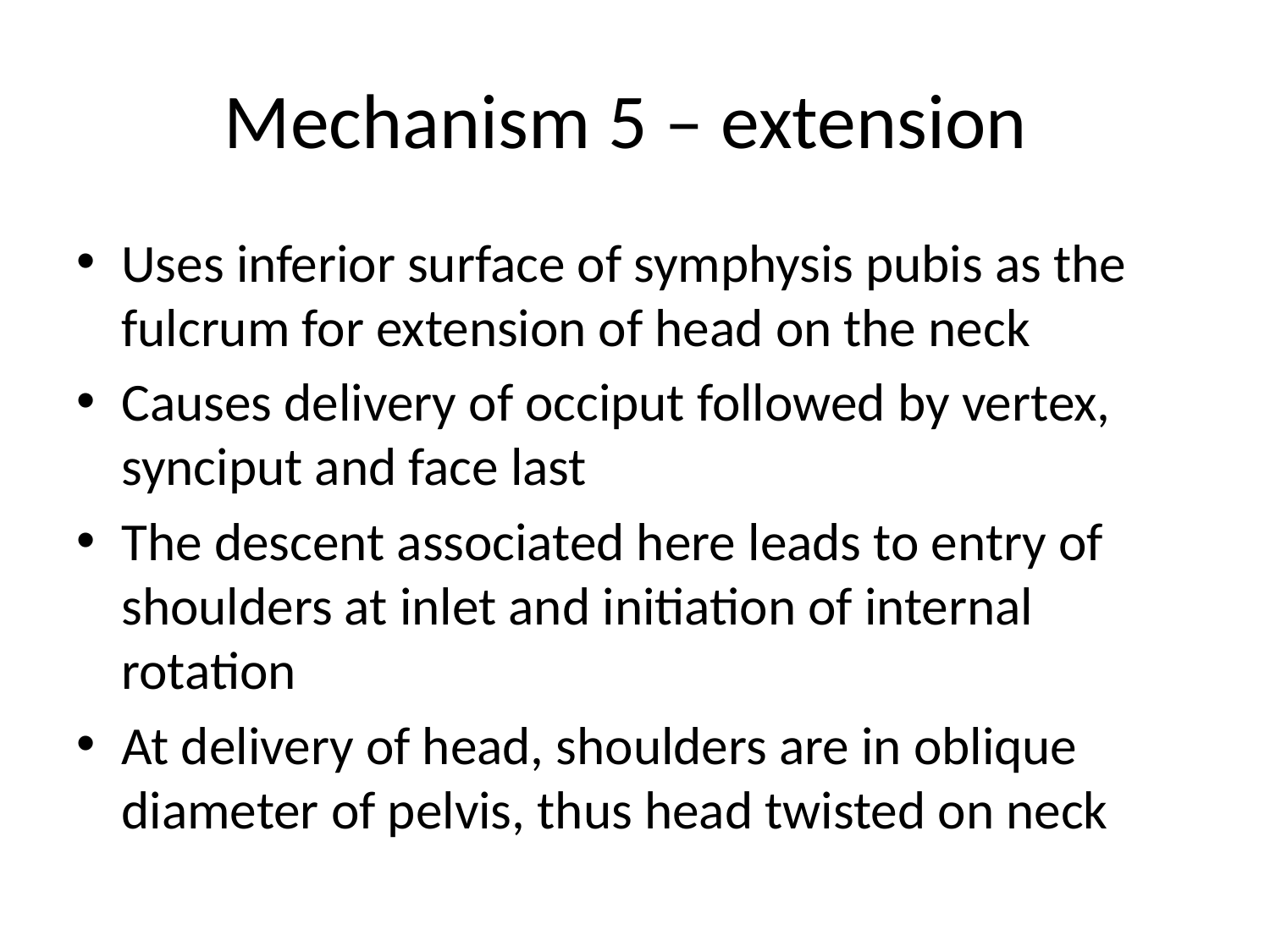

# Mechanism 5 – extension
Uses inferior surface of symphysis pubis as the fulcrum for extension of head on the neck
Causes delivery of occiput followed by vertex, synciput and face last
The descent associated here leads to entry of shoulders at inlet and initiation of internal rotation
At delivery of head, shoulders are in oblique diameter of pelvis, thus head twisted on neck